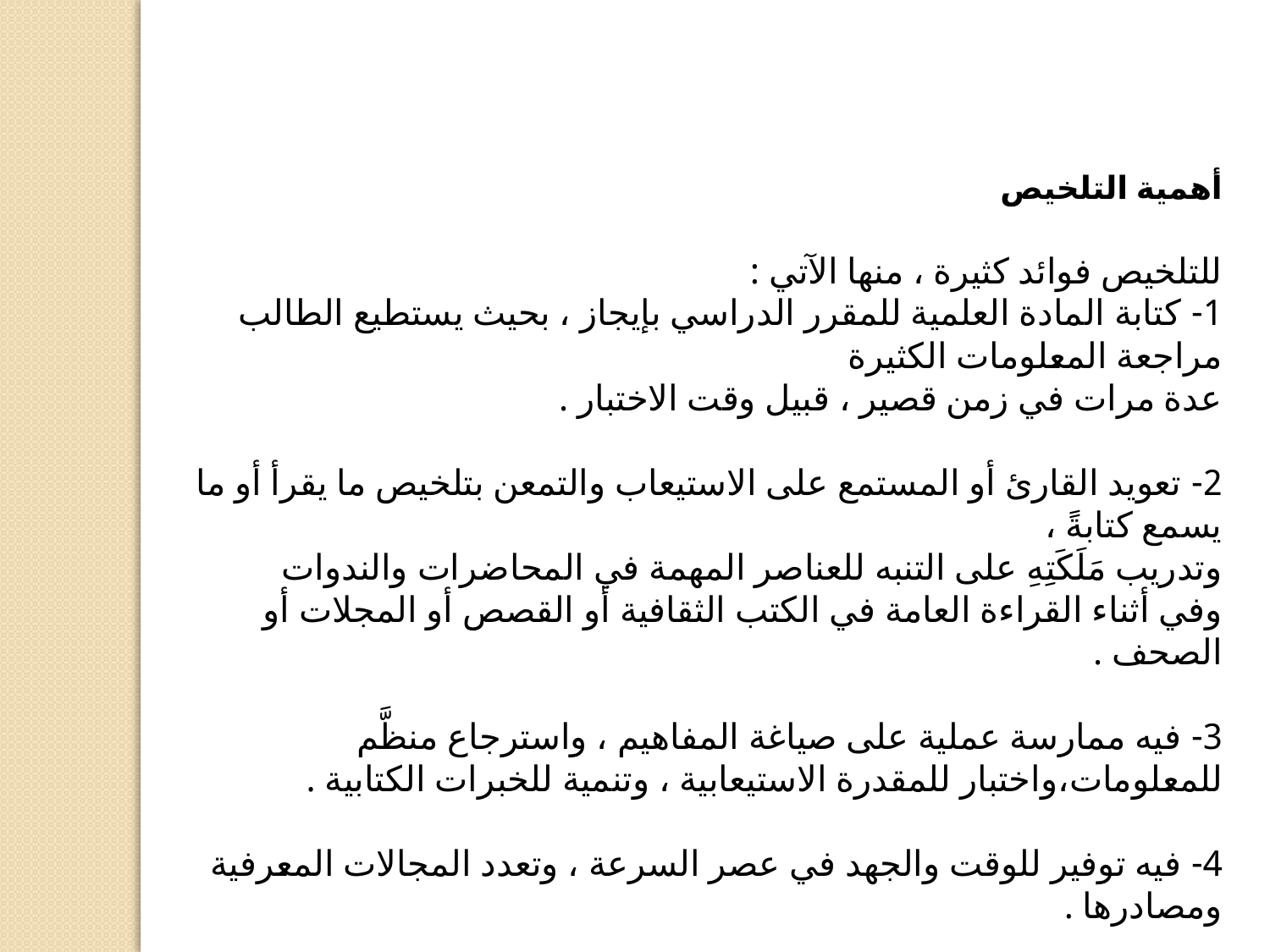

أهمية التلخيص
للتلخيص فوائد كثيرة ، منها الآتي :
1- كتابة المادة العلمية للمقرر الدراسي بإيجاز ، بحيث يستطيع الطالب مراجعة المعلومات الكثيرة 
عدة مرات في زمن قصير ، قبيل وقت الاختبار .
2- تعويد القارئ أو المستمع على الاستيعاب والتمعن بتلخيص ما يقرأ أو ما يسمع كتابةً ،
وتدريب مَلَكَتِهِ على التنبه للعناصر المهمة في المحاضرات والندوات 
وفي أثناء القراءة العامة في الكتب الثقافية أو القصص أو المجلات أو الصحف .
3- فيه ممارسة عملية على صياغة المفاهيم ، واسترجاع منظَّم للمعلومات،واختبار للمقدرة الاستيعابية ، وتنمية للخبرات الكتابية .
4- فيه توفير للوقت والجهد في عصر السرعة ، وتعدد المجالات المعرفية ومصادرها .